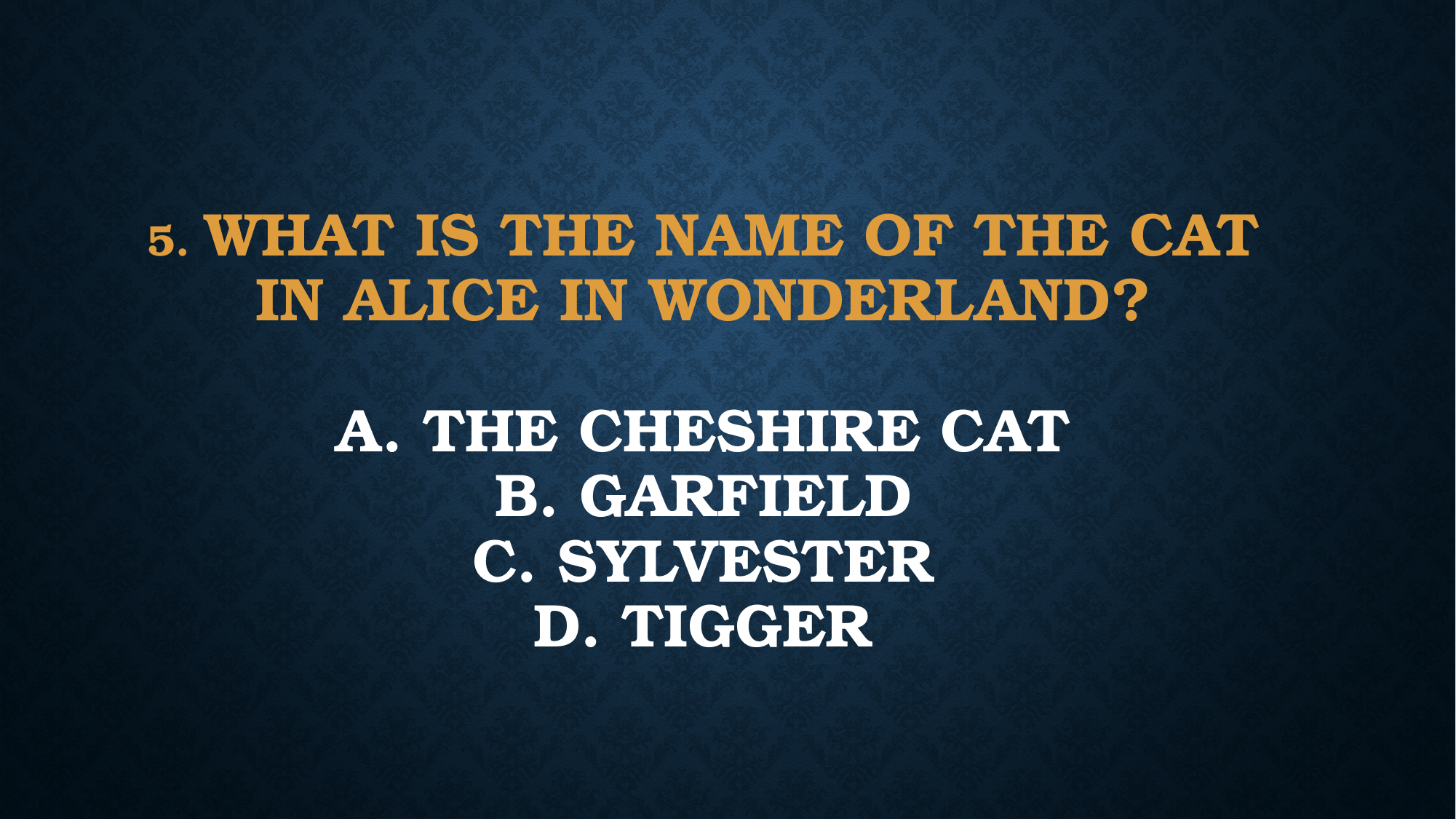

# 5. What is the name of the cat in Alice in Wonderland? a. The Cheshire Cat b. Garfield c. Sylvester d. Tigger